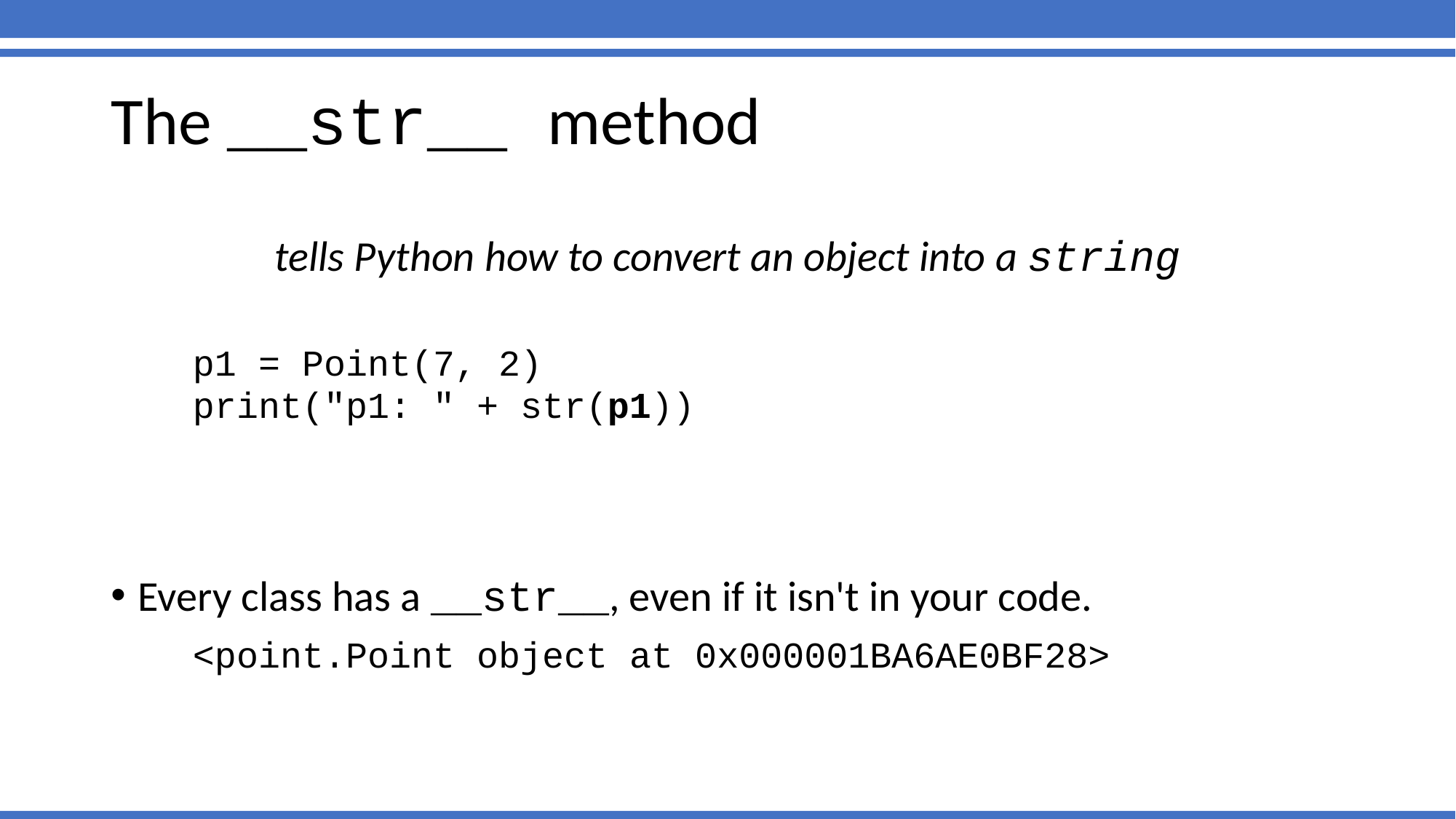

# The __str__ method
tells Python how to convert an object into a string

	p1 = Point(7, 2)
	print("p1: " + str(p1))

Every class has a __str__, even if it isn't in your code.
	<point.Point object at 0x000001BA6AE0BF28>